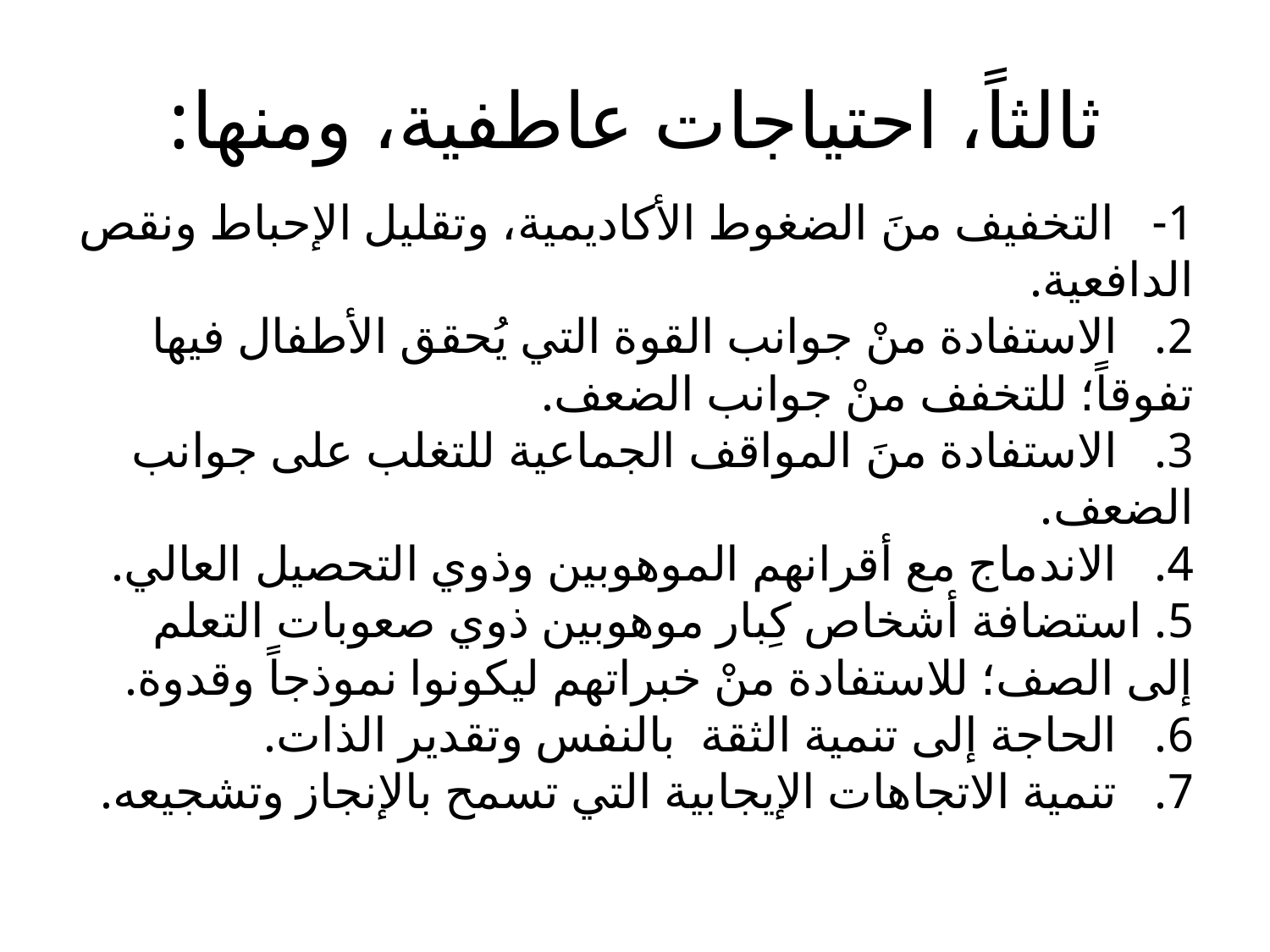

# ثالثاً، احتياجات عاطفية، ومنها:
1-   التخفيف منَ الضغوط الأكاديمية، وتقليل الإحباط ونقص الدافعية.
2.   الاستفادة منْ جوانب القوة التي يُحقق الأطفال فيها تفوقاً؛ للتخفف منْ جوانب الضعف.
3.   الاستفادة منَ المواقف الجماعية للتغلب على جوانب الضعف.
4.   الاندماج مع أقرانهم الموهوبين وذوي التحصيل العالي.
5. استضافة أشخاص كِبار موهوبين ذوي صعوبات التعلم إلى الصف؛ للاستفادة منْ خبراتهم ليكونوا نموذجاً وقدوة.
6.   الحاجة إلى تنمية الثقة  بالنفس وتقدير الذات.
7.   تنمية الاتجاهات الإيجابية التي تسمح بالإنجاز وتشجيعه.